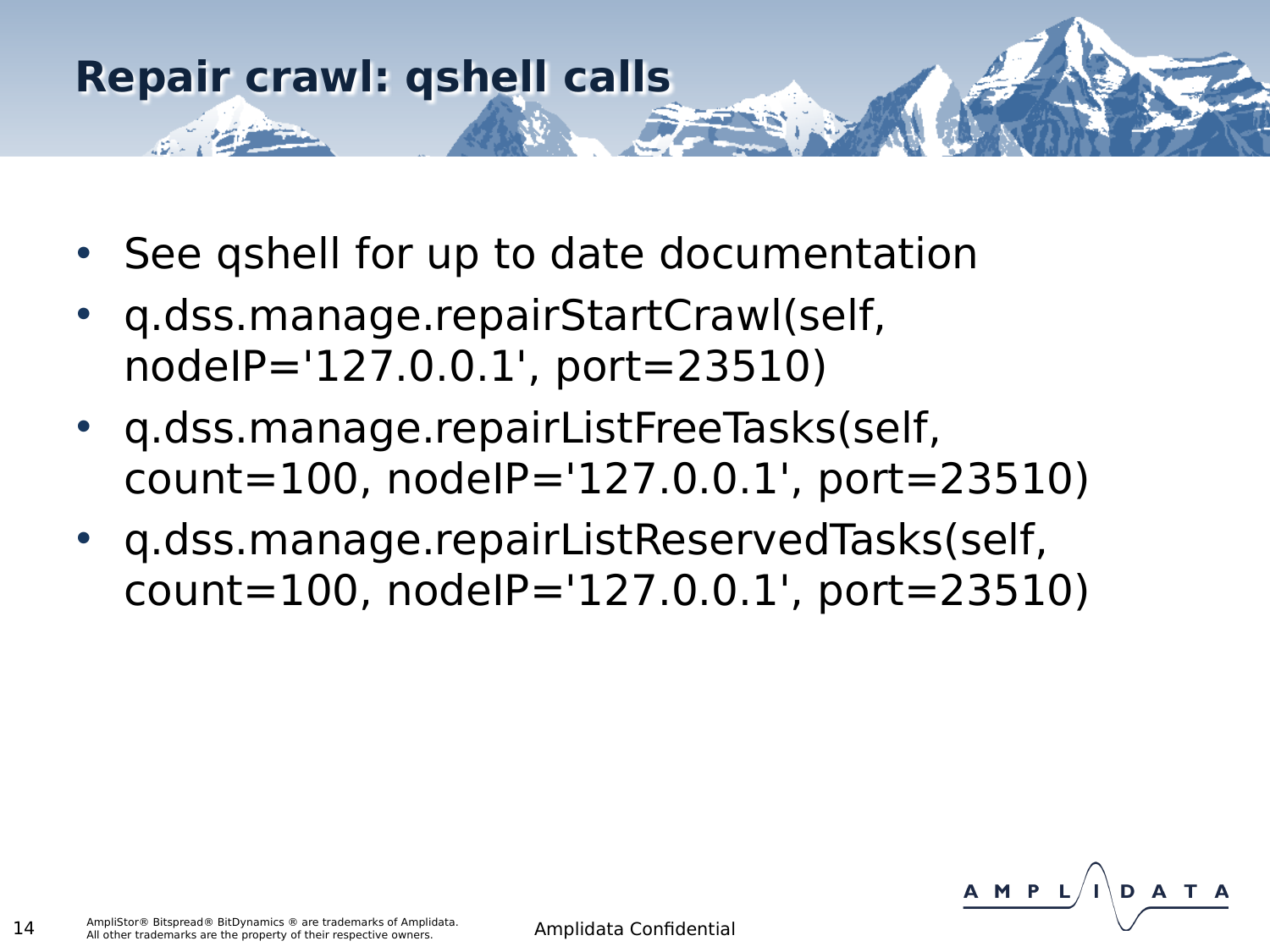

# Repair crawl: qshell calls
See qshell for up to date documentation
q.dss.manage.repairStartCrawl(self, nodeIP='127.0.0.1', port=23510)
q.dss.manage.repairListFreeTasks(self, count=100, nodeIP='127.0.0.1', port=23510)
q.dss.manage.repairListReservedTasks(self, count=100, nodeIP='127.0.0.1', port=23510)
14
Amplidata Confidential